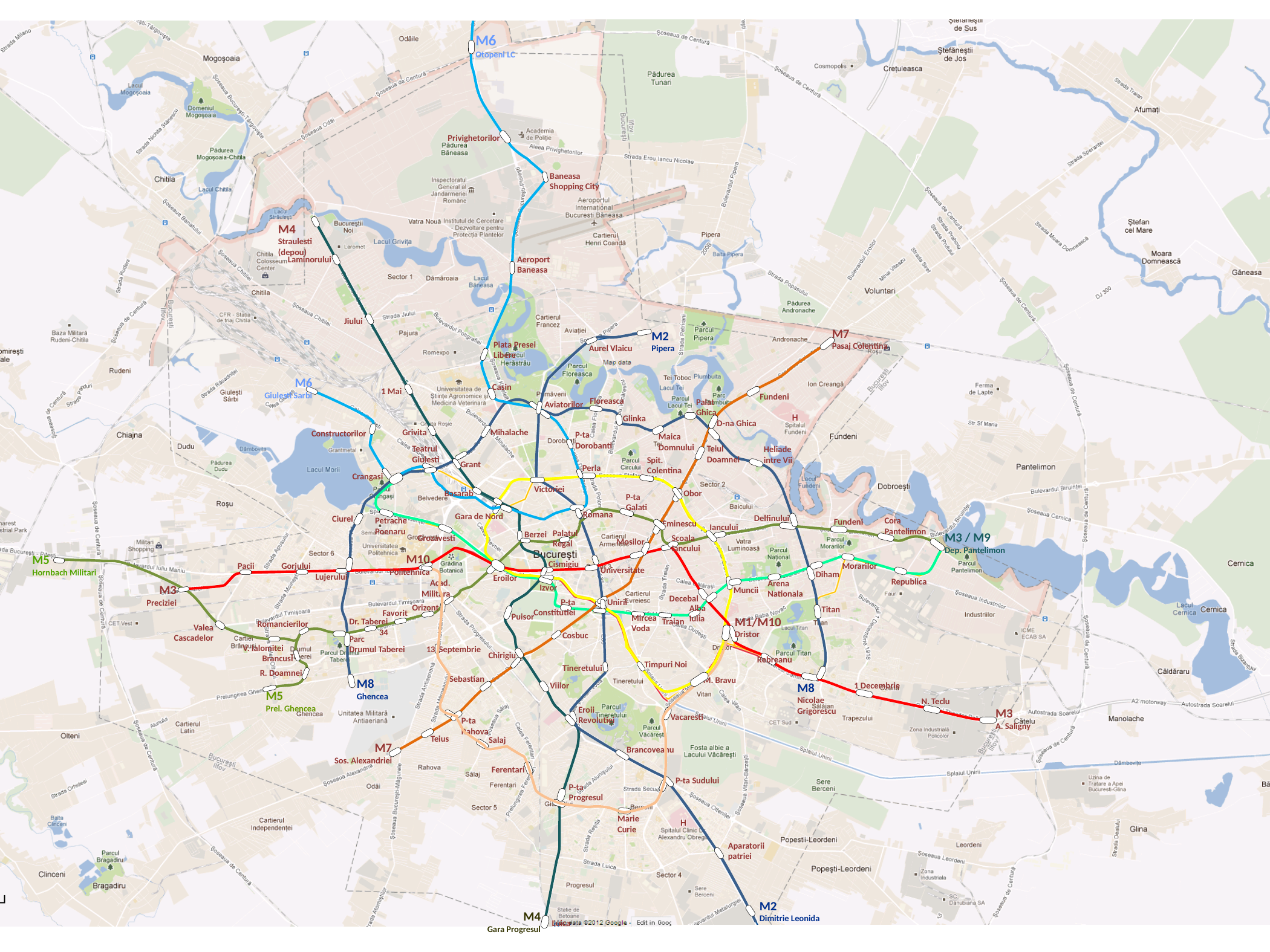

M6
Otopeni LC

Privighetorilor
Baneasa
Shopping City

M4 Straulesti
(depou)
Aeroport
Baneasa
Laminorului

Jiului

M7
Pasaj Colentina
M2
Pipera

Piata Presei Libere

Aurel Vlaicu

M6
Giulesti Sarbi
Casin

1 Mai

Fundeni
Floreasca
Palat
Ghica
Aviatorilor

Glinka

D-na Ghica

Grivita
Mihalache

Constructorilor
P-ta Dorobanti
Maica
Domnului

Teiul Doamnei
Teatrul
Giulesti
Heliade intre Vii

Spit. Colentina

Grant

Perla

Crangasi

Victoriei

Obor
Basarab

P-ta
Galati

Romana

Gara de Nord
Delfinului

Ciurel
Petrache
Poenaru
Cora
Pantelimon
Fundeni

Eminescu

Iancului
Palatul
Regal

Berzei
M3 / M9
Dep. Pantelimon

Grozavesti
Scoala
Iancului

Mosilor

M10
Politehnica
M5
Hornbach Militari

Cismigiu

Pacii
Gorjului
Morarilor

Universitate

Diham

Lujerului
Eroilor

Republica

Acad.
Militara
Arena
Nationala
Izvor
M3 Preciziei

Muncii

Decebal

P-ta
Constitutiei
Unirii

Orizont

Alba
Iulia

Titan

Favorit

Puisor
Mircea
Voda
M1/M10
Dristor

Dr. Taberei
 34
Traian
Romancierilor

Valea
Cascadelor

Cosbuc

Parc
Drumul Taberei

V. Ialomitei
13  Septembrie

Chirigiu

Brancusi
Rebreanu

Timpuri Noi

Tineretului

R. Doamnei

Sebastian

M. Bravu
M8
Ghencea
M8
Nicolae Grigorescu
Viilor

1 Decembrie

M5
Prel. Ghencea
N. Teclu

Eroii Revolutiei
M3
A. Saligny

Vacaresti

P-ta
Rahova

Teius
Salaj

M7
Sos. Alexandriei
Brancoveanu

Ferentari
P-ta Sudului

P-ta Progresul

Marie Curie
Aparatorii
patriei

M2
Dimitrie Leonida

M4
Gara Progresul

Luica